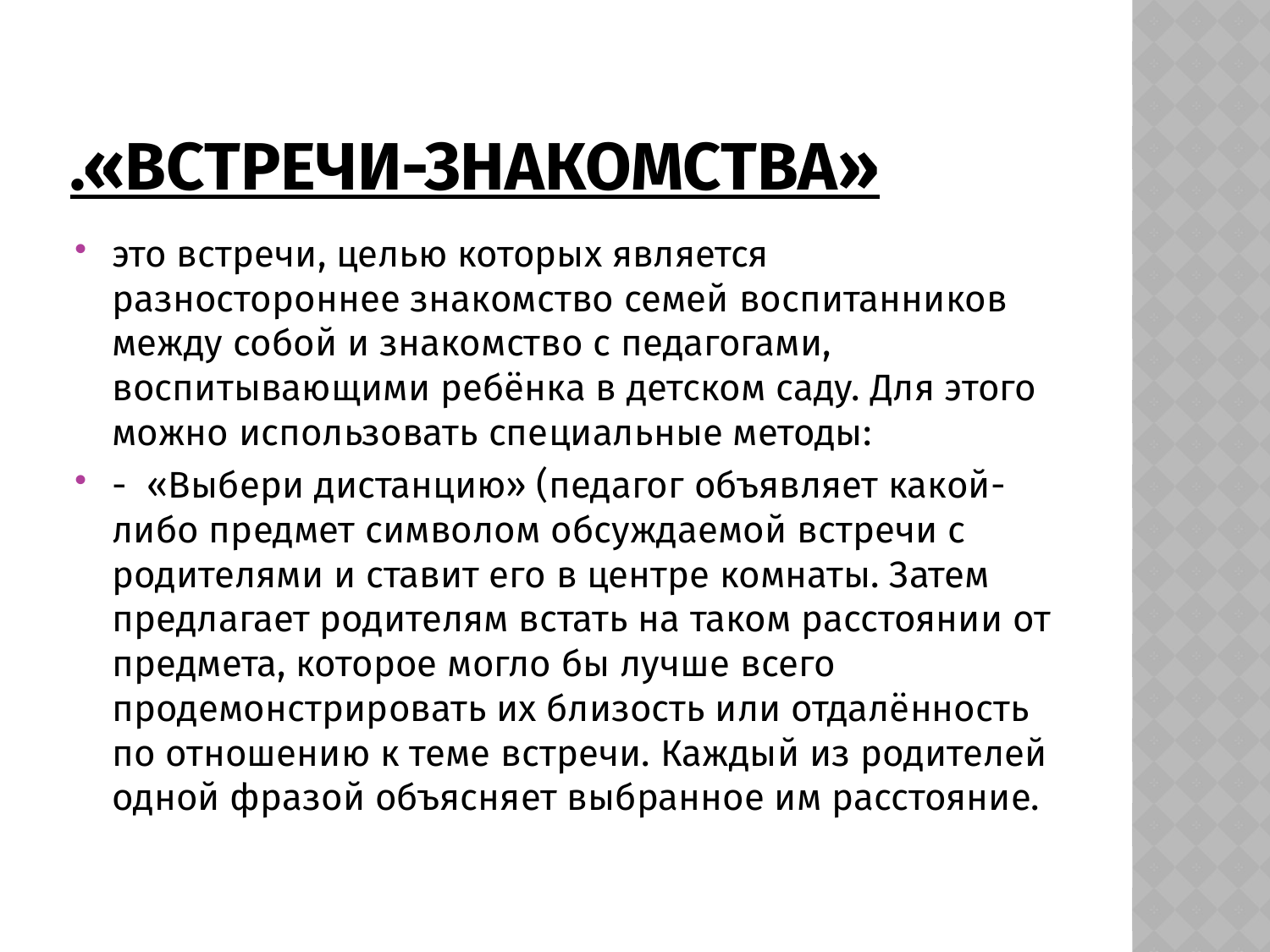

# .«Встречи-знакомства»
это встречи, целью которых является разностороннее знакомство семей воспитанников между собой и знакомство с педагогами, воспитывающими ребёнка в детском саду. Для этого можно использовать специальные методы:
-  «Выбери дистанцию» (педагог объявляет какой-либо предмет символом обсуждаемой встречи с родителями и ставит его в центре комнаты. Затем предлагает родителям встать на таком расстоянии от предмета, которое могло бы лучше всего продемонстрировать их близость или отдалённость по отношению к теме встречи. Каждый из родителей одной фразой объясняет выбранное им расстояние.